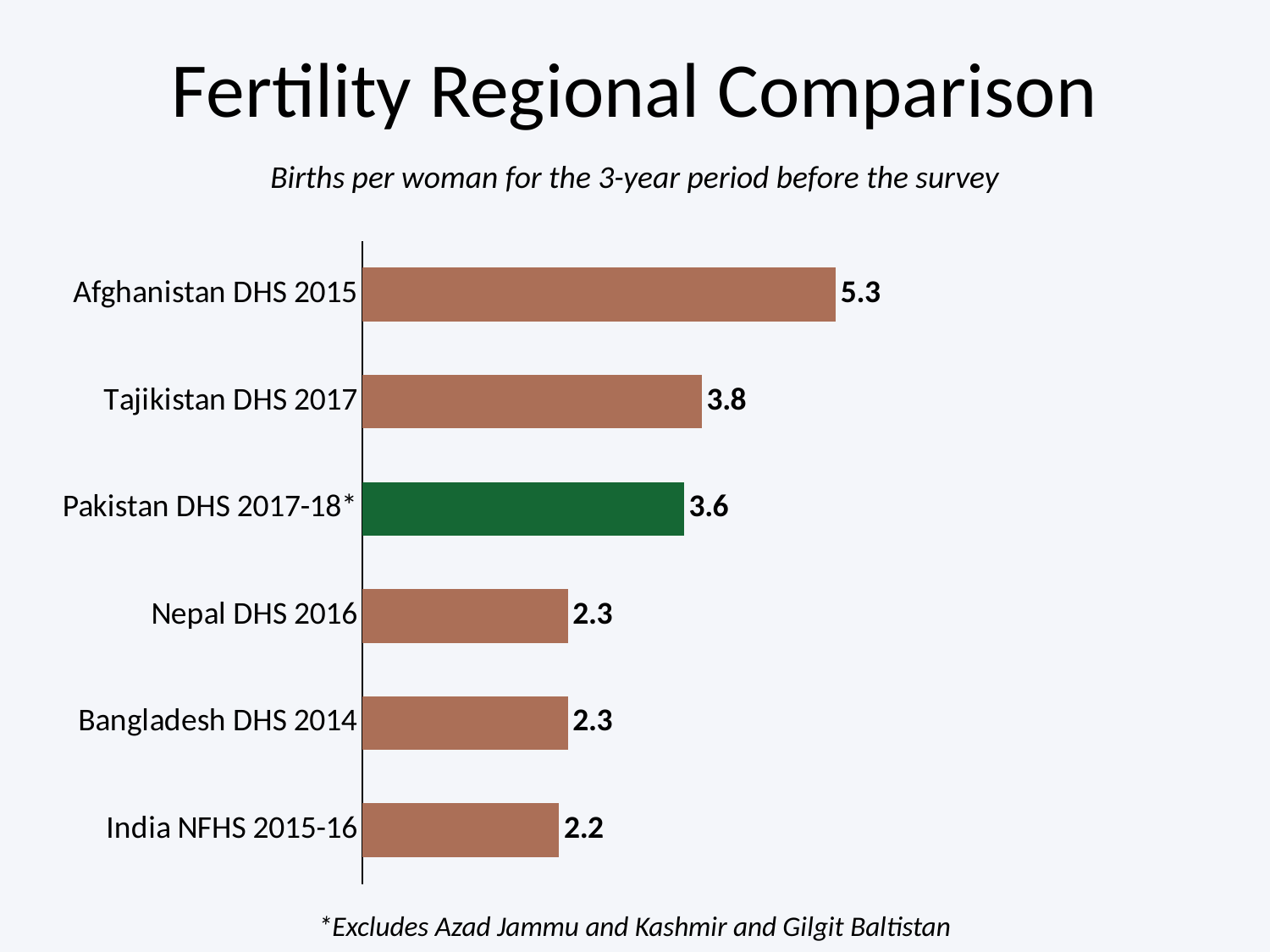

# Fertility Regional Comparison
Births per woman for the 3-year period before the survey

### Chart

| Category | Series 1 |
|---|---|
| India NFHS 2015-16 | 2.2 |
| Bangladesh DHS 2014 | 2.3 |
| Nepal DHS 2016 | 2.3 |
| Pakistan DHS 2017-18* | 3.6 |
| Tajikistan DHS 2017 | 3.8 |
| Afghanistan DHS 2015 | 5.3 |
*Excludes Azad Jammu and Kashmir and Gilgit Baltistan